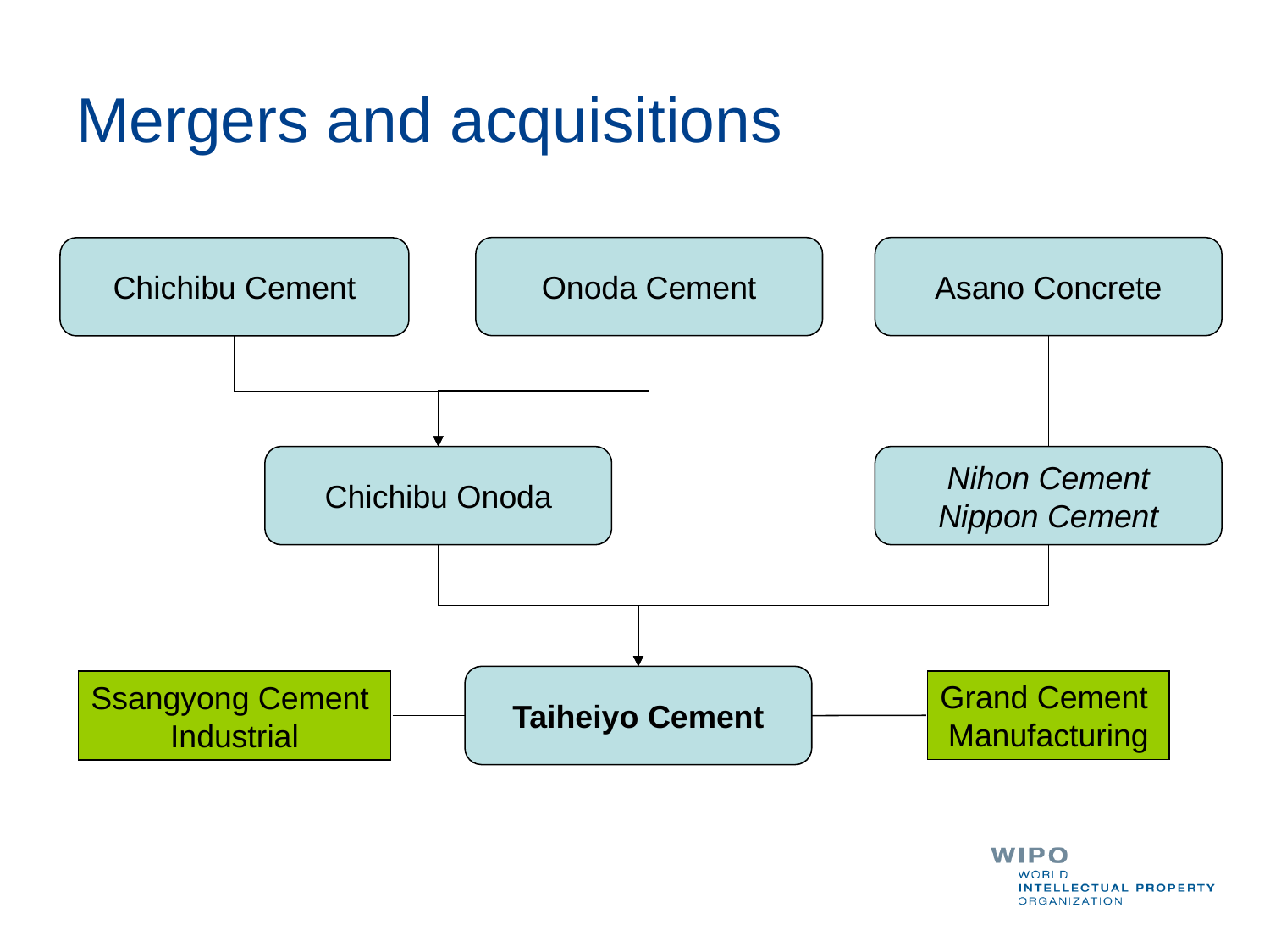

# Mergers and acquisitions
Onoda Cement
Asano Concrete
Chichibu Cement
Chichibu Onoda
Nihon Cement
Nippon Cement
Taiheiyo Cement
Grand Cement
Manufacturing
Ssangyong Cement
Industrial